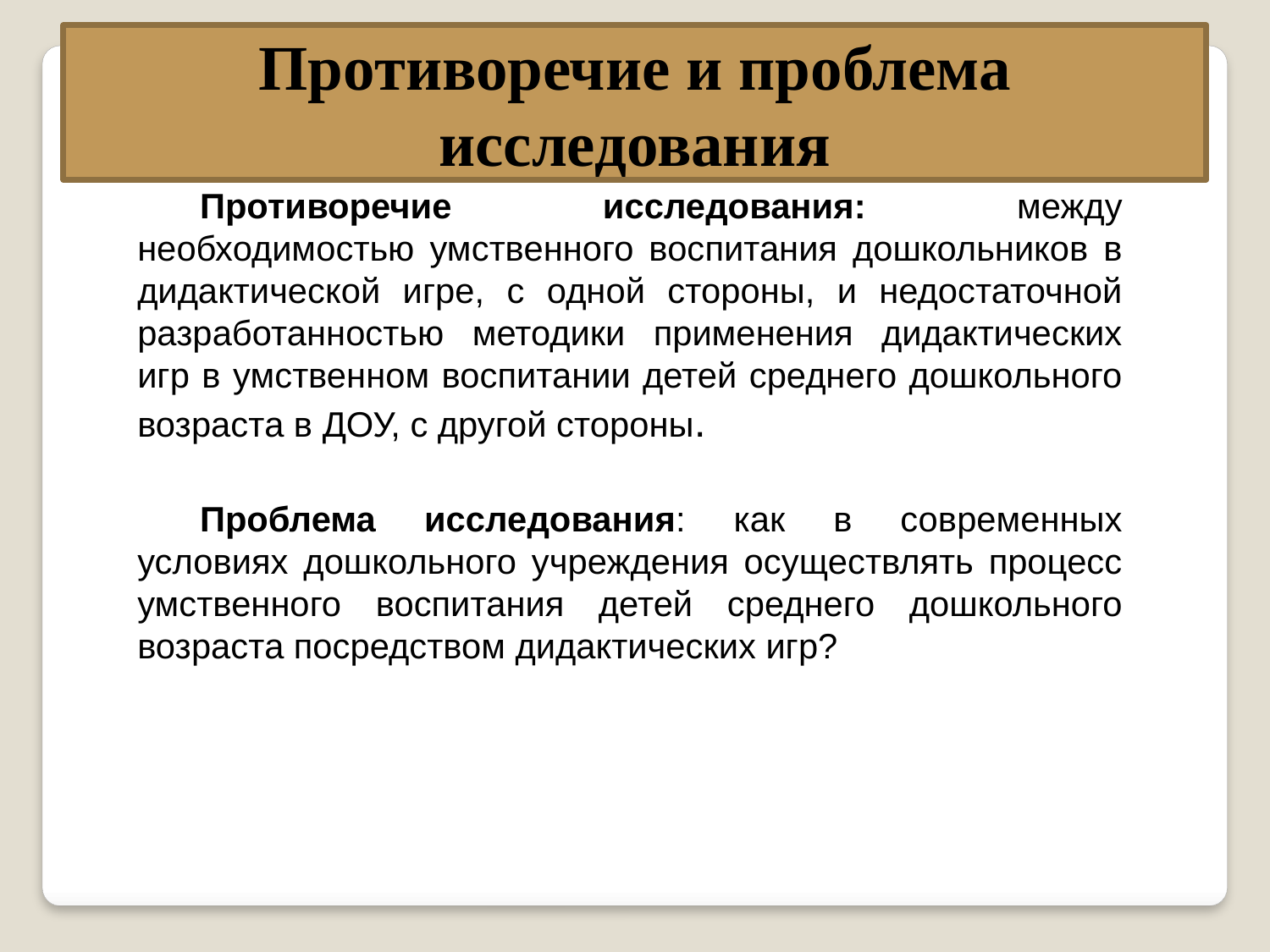

Противоречие и проблема исследования
Противоречие исследования: между необходимостью умственного воспитания дошкольников в дидактической игре, с одной стороны, и недостаточной разработанностью методики применения дидактических игр в умственном воспитании детей среднего дошкольного возраста в ДОУ, с другой стороны.

Проблема исследования: как в современных условиях дошкольного учреждения осуществлять процесс умственного воспитания детей среднего дошкольного возраста посредством дидактических игр?